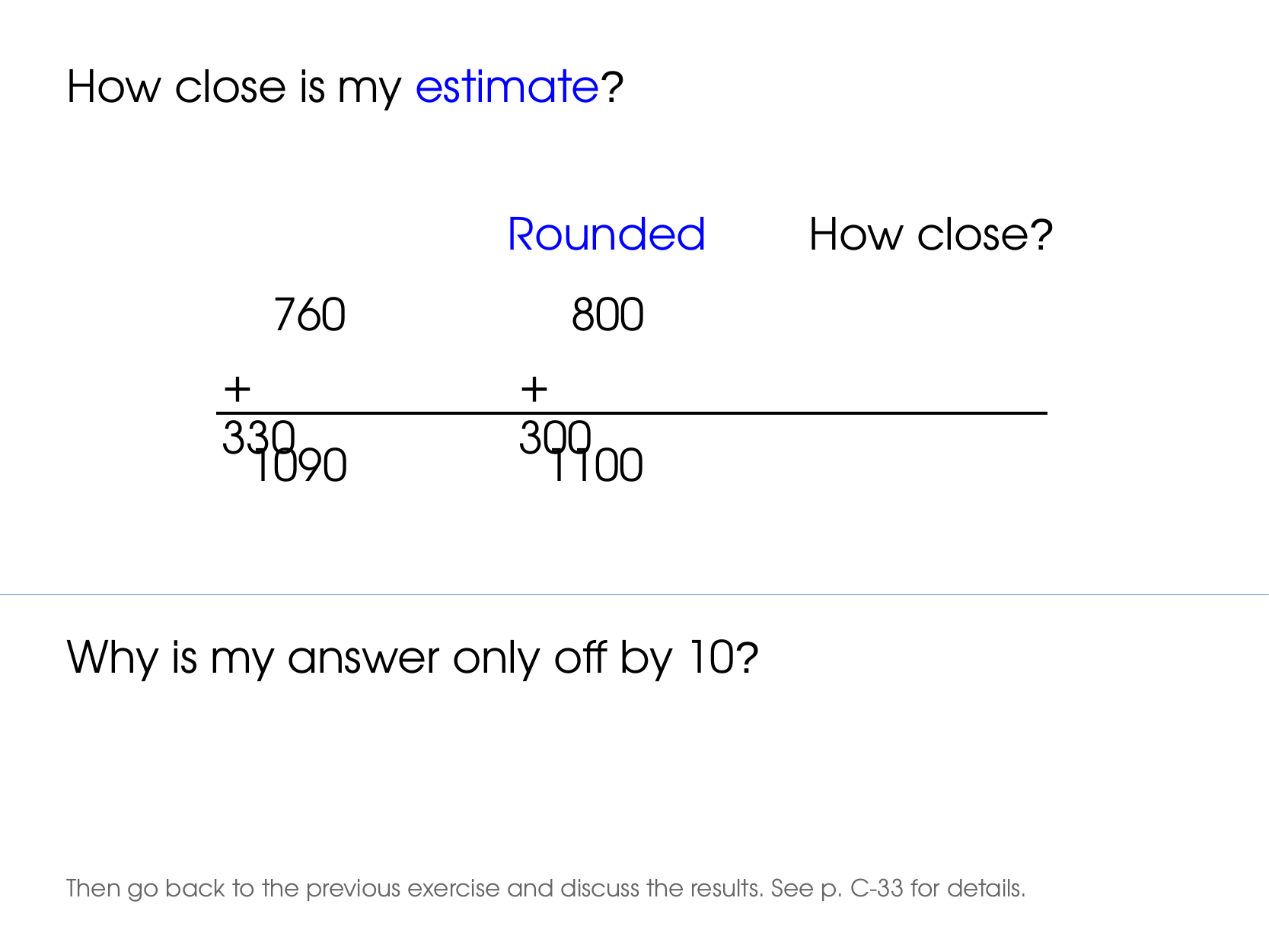

How close is my estimate?
Rounded
How close?
760
800
+  330
+  300
1090
1100
Why is my answer only off by 10?
Then go back to the previous exercise and discuss the results. See p. C-33 for details.